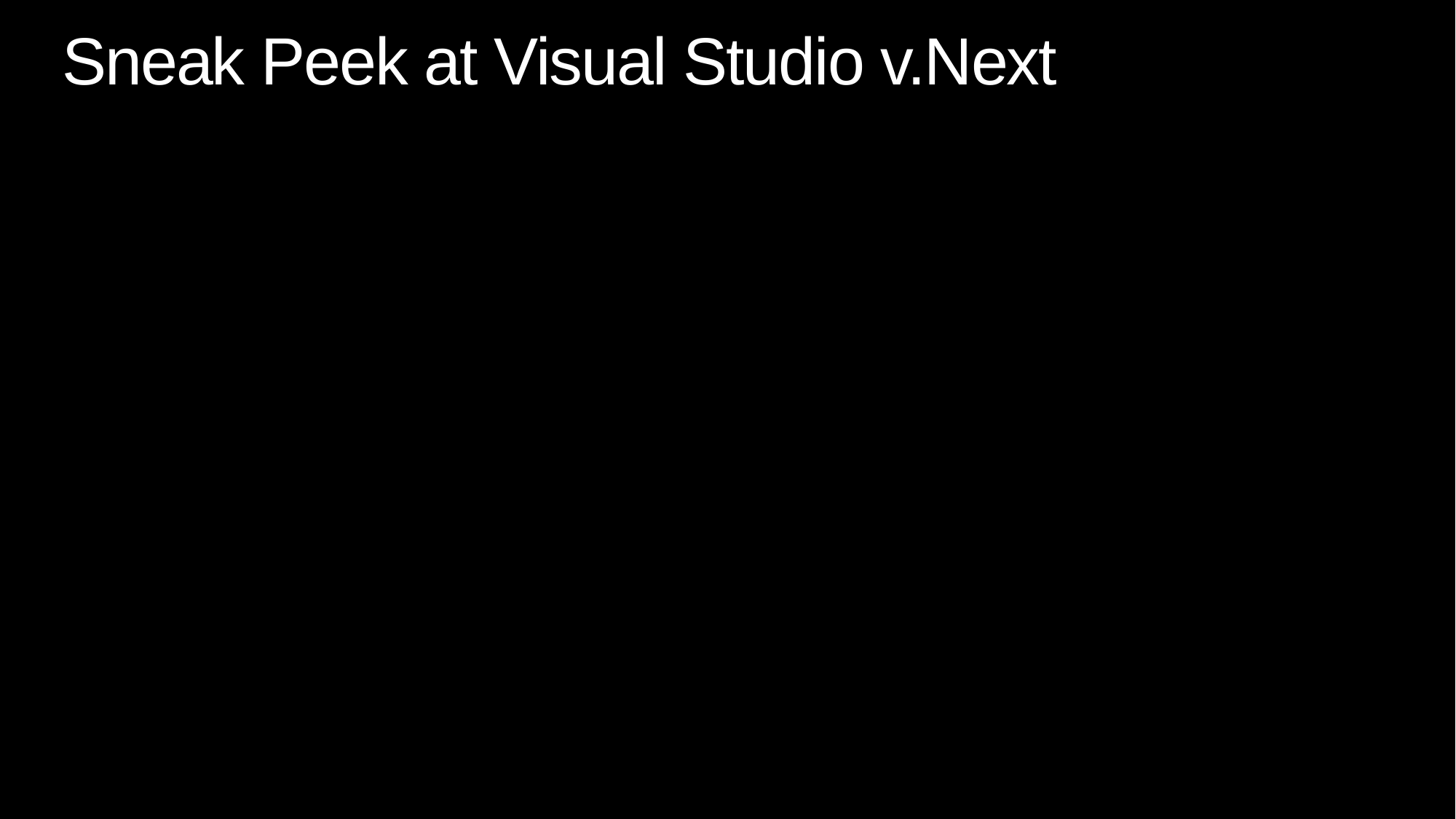

# Sneak Peek at Visual Studio v.Next